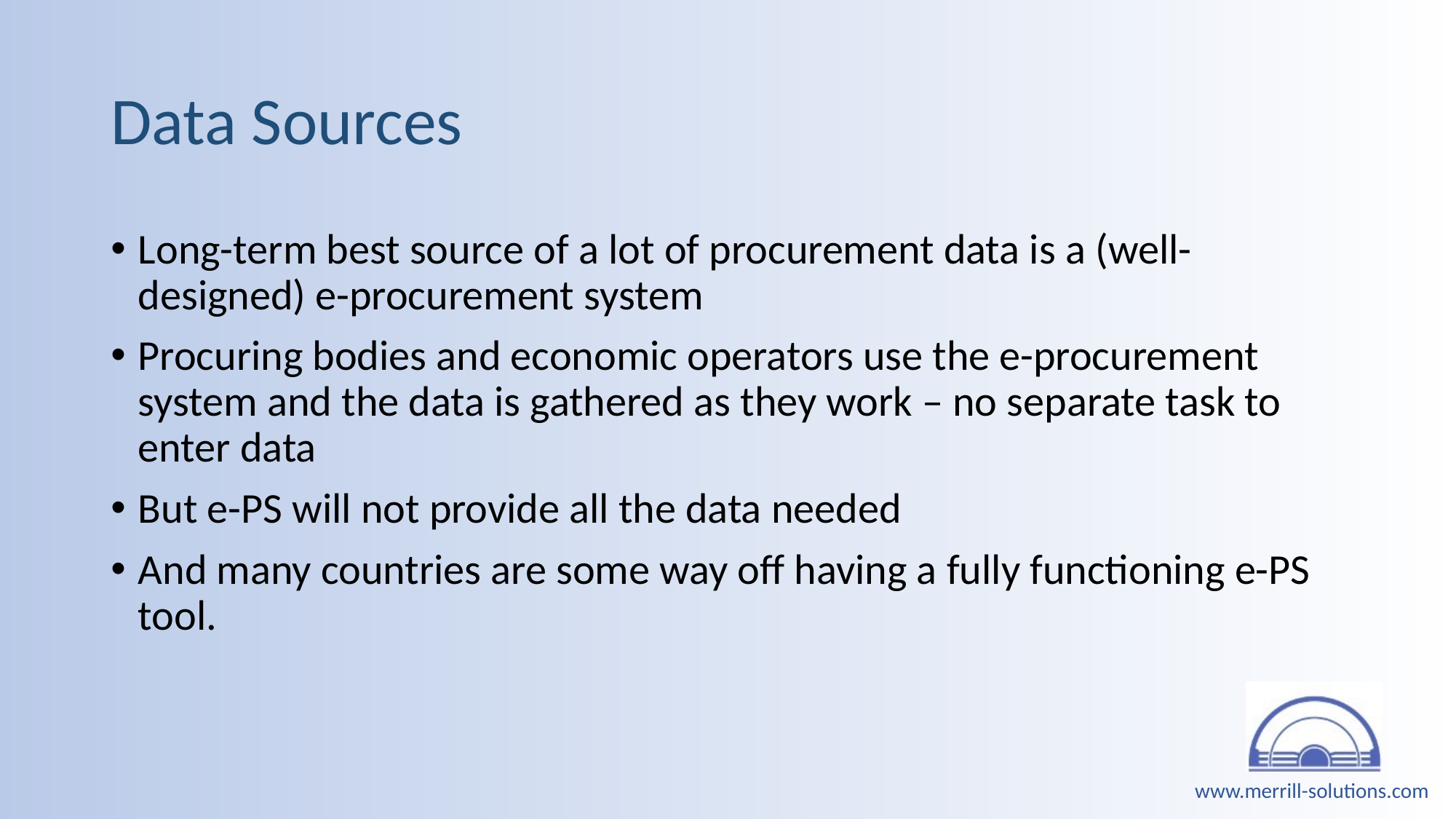

# Data Sources
Long-term best source of a lot of procurement data is a (well-designed) e-procurement system
Procuring bodies and economic operators use the e-procurement system and the data is gathered as they work – no separate task to enter data
But e-PS will not provide all the data needed
And many countries are some way off having a fully functioning e-PS tool.